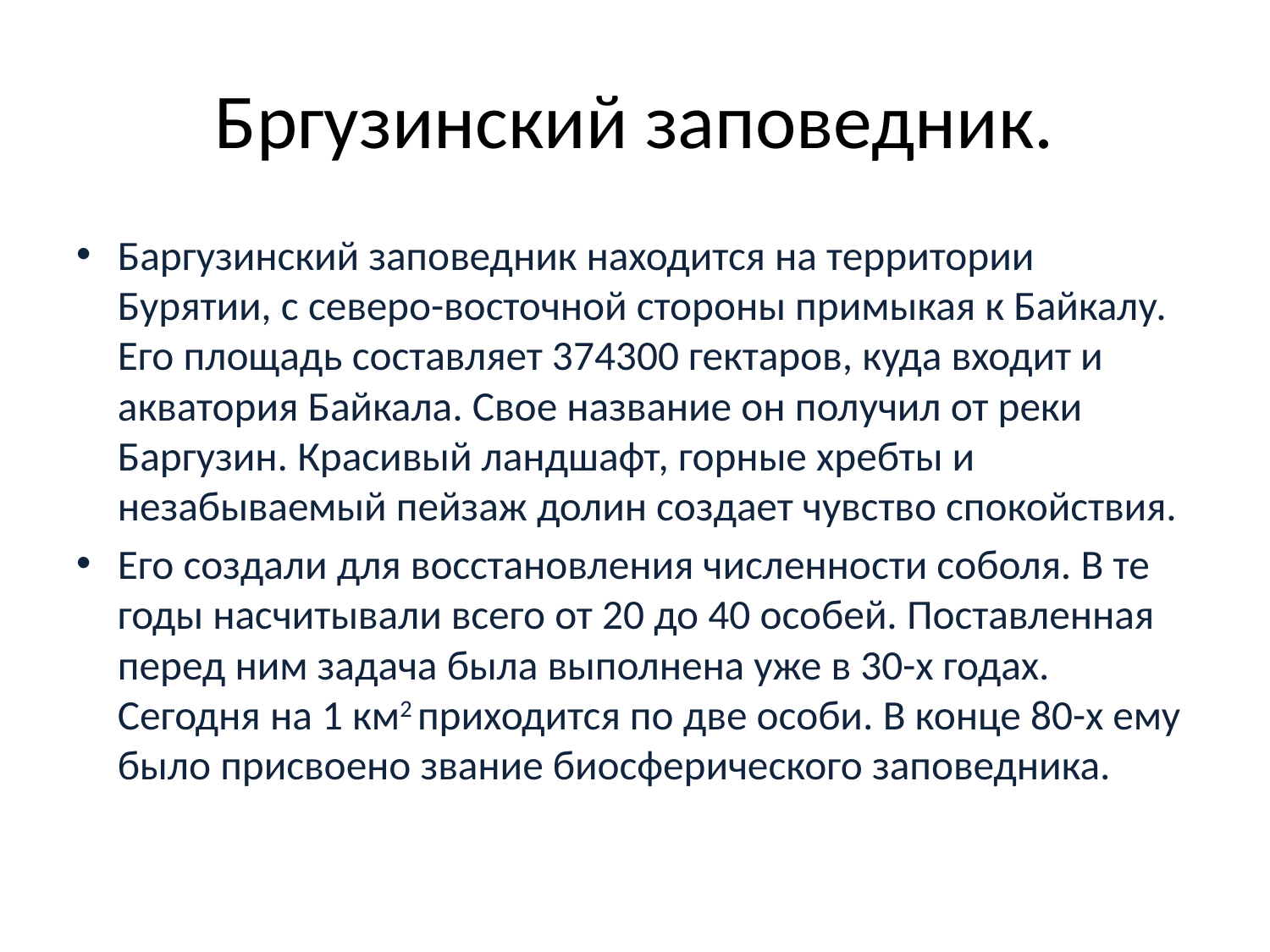

# Бргузинский заповедник.
Баргузинский заповедник находится на территории Бурятии, с северо-восточной стороны примыкая к Байкалу. Его площадь составляет 374300 гектаров, куда входит и акватория Байкала. Свое название он получил от реки Баргузин. Красивый ландшафт, горные хребты и незабываемый пейзаж долин создает чувство спокойствия.
Его создали для восстановления численности соболя. В те годы насчитывали всего от 20 до 40 особей. Поставленная перед ним задача была выполнена уже в 30-х годах. Сегодня на 1 км2 приходится по две особи. В конце 80-х ему было присвоено звание биосферического заповедника.